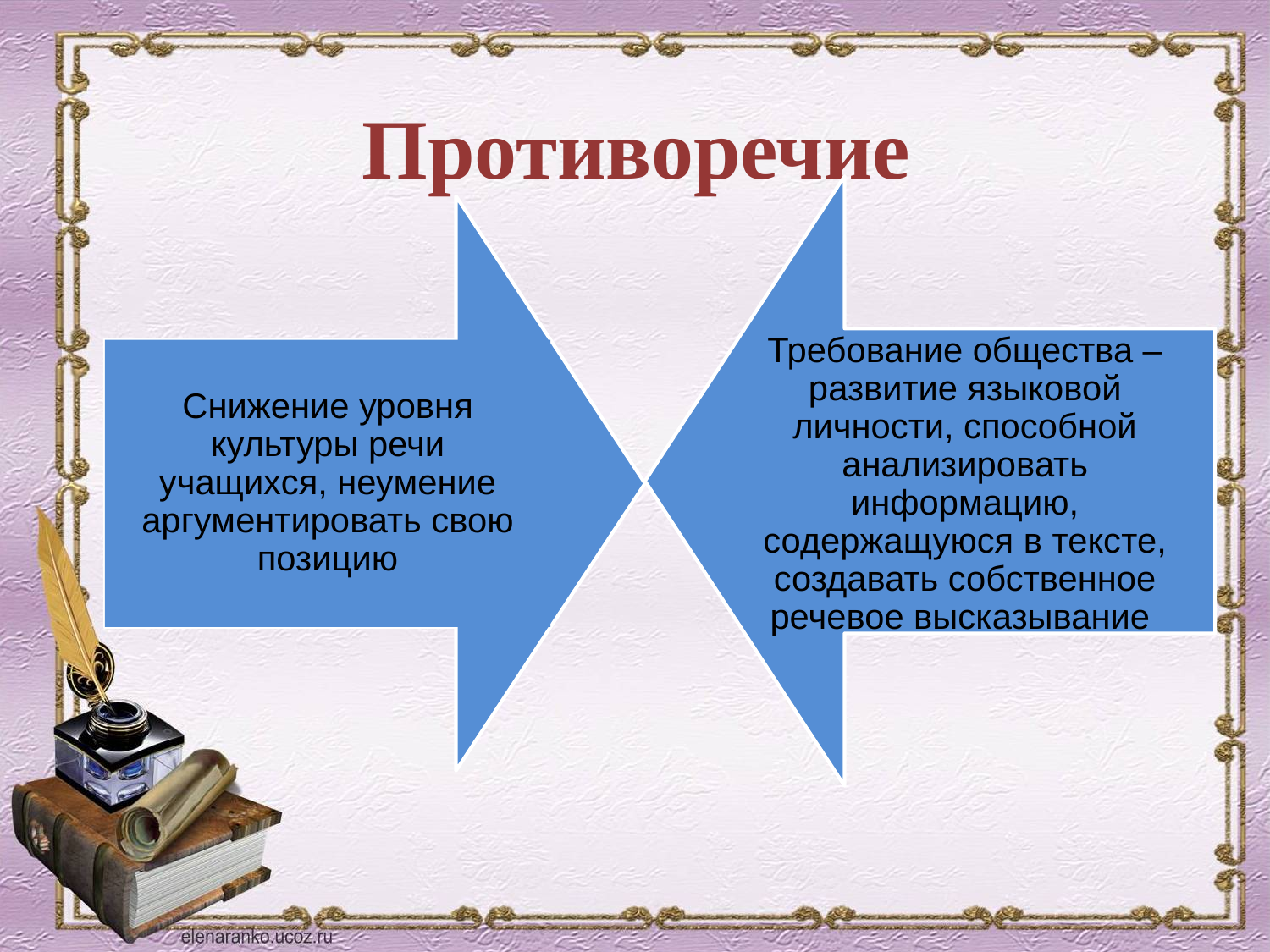

# Противоречие

Требование общества – развитие языковой личности, способной анализировать информацию, содержащуюся в тексте, создавать собственное речевое высказывание

Снижение уровня культуры речи учащихся, неумение аргументировать свою позицию